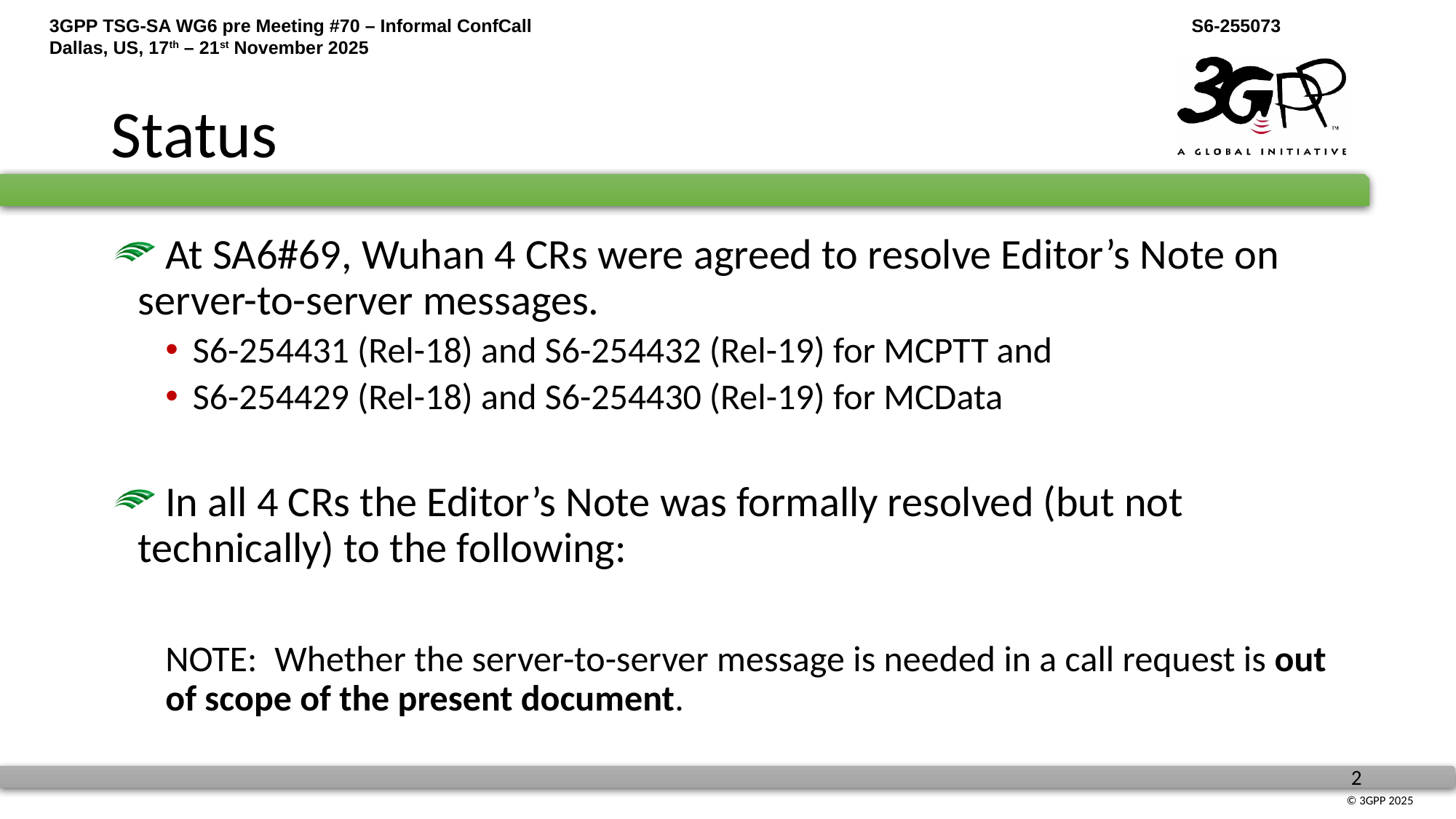

# Status
 At SA6#69, Wuhan 4 CRs were agreed to resolve Editor’s Note on server-to-server messages.
S6-254431 (Rel-18) and S6-254432 (Rel-19) for MCPTT and
S6-254429 (Rel-18) and S6-254430 (Rel-19) for MCData

 In all 4 CRs the Editor’s Note was formally resolved (but not technically) to the following:

NOTE:	Whether the server-to-server message is needed in a call request is out of scope of the present document.